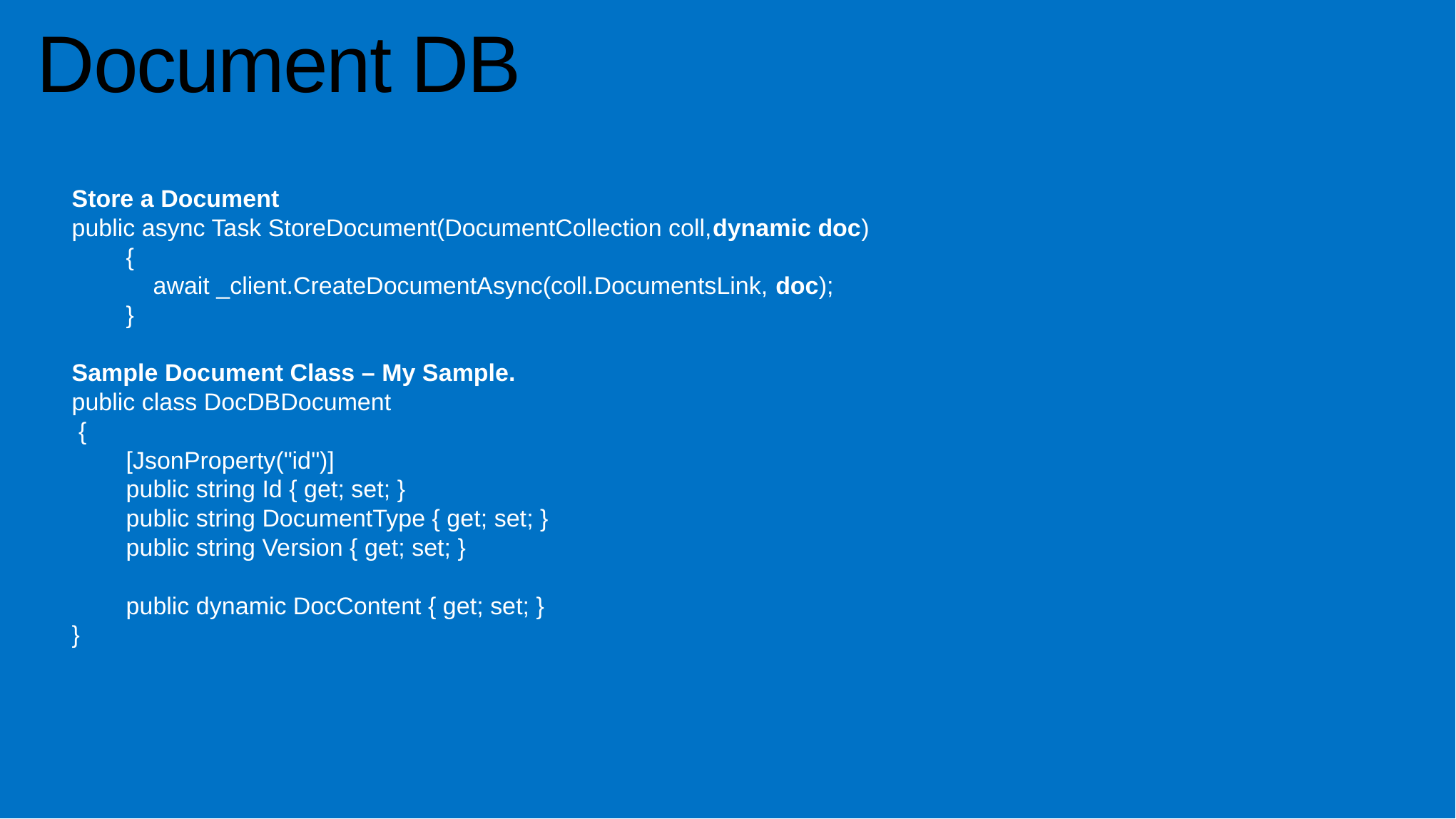

# Document DB
Store a Document
public async Task StoreDocument(DocumentCollection coll,dynamic doc)
        {
            await _client.CreateDocumentAsync(coll.DocumentsLink, doc);
        }

Sample Document Class – My Sample.
public class DocDBDocument
 {
        [JsonProperty("id")]
        public string Id { get; set; }
        public string DocumentType { get; set; }
        public string Version { get; set; }

        public dynamic DocContent { get; set; }
}